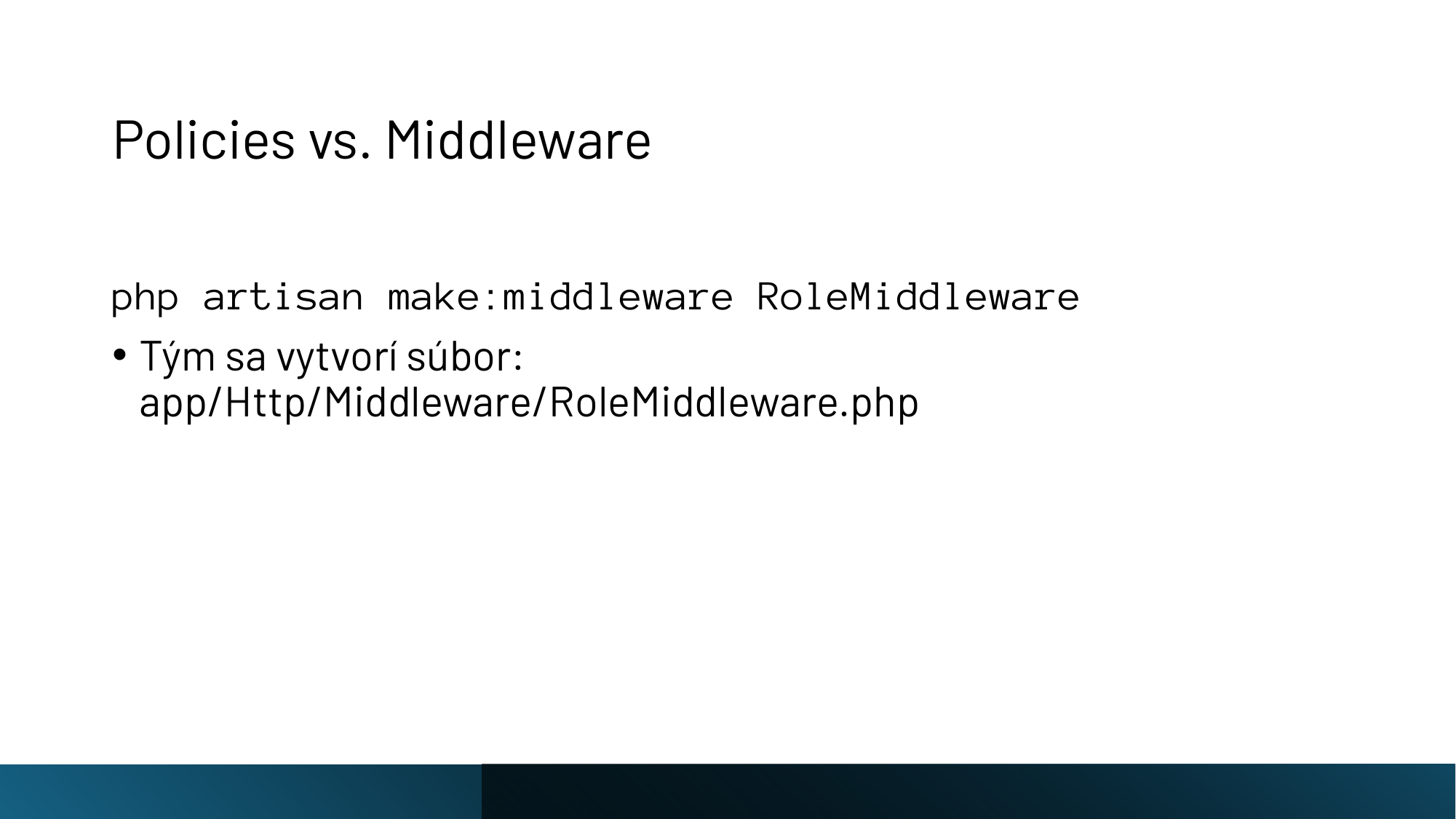

# Policies vs. Middleware

php artisan make:middleware RoleMiddleware
Tým sa vytvorí súbor: app/Http/Middleware/RoleMiddleware.php